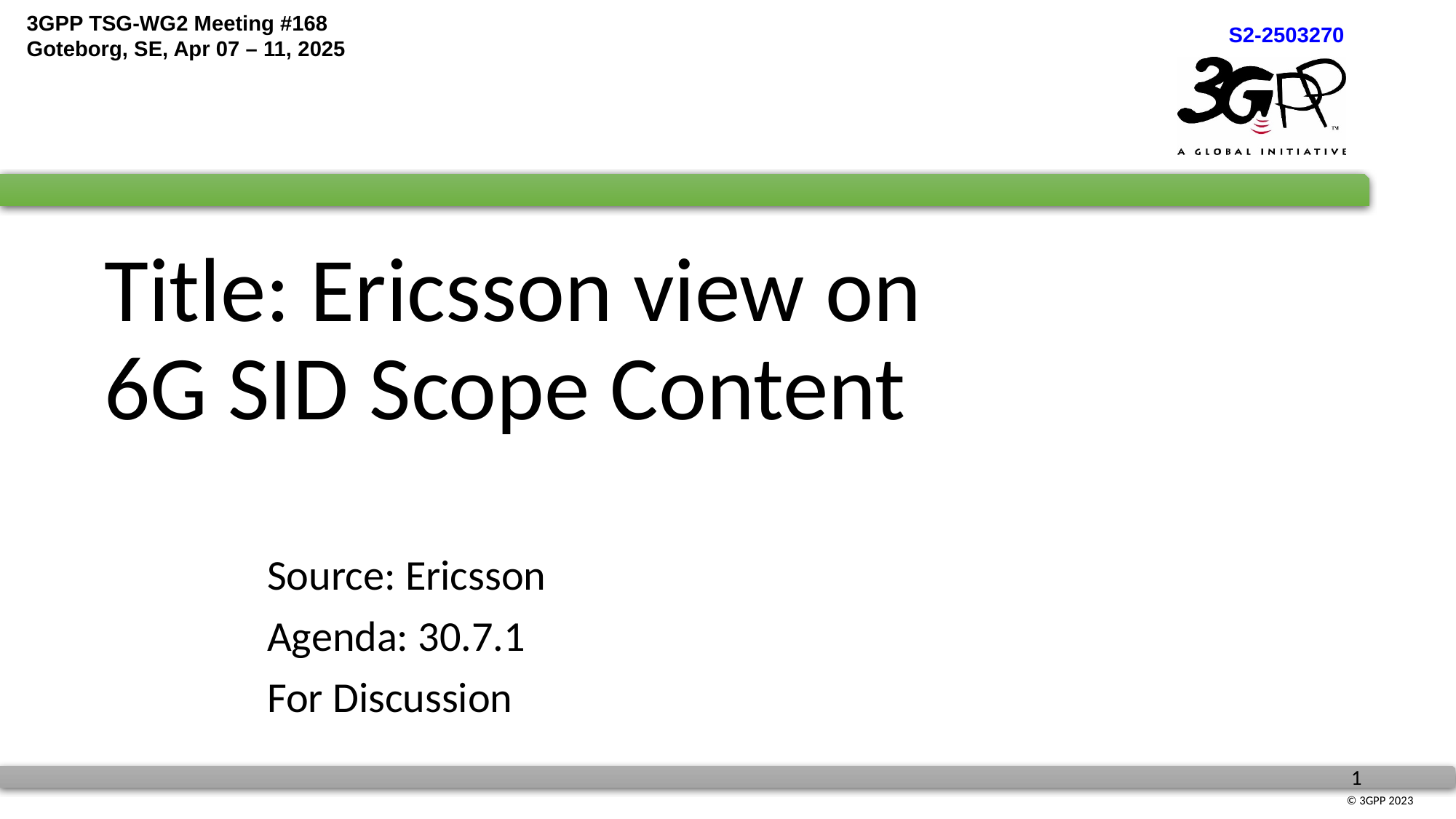

# Title: Ericsson view on 6G SID Scope Content
Source: Ericsson
Agenda: 30.7.1
For Discussion